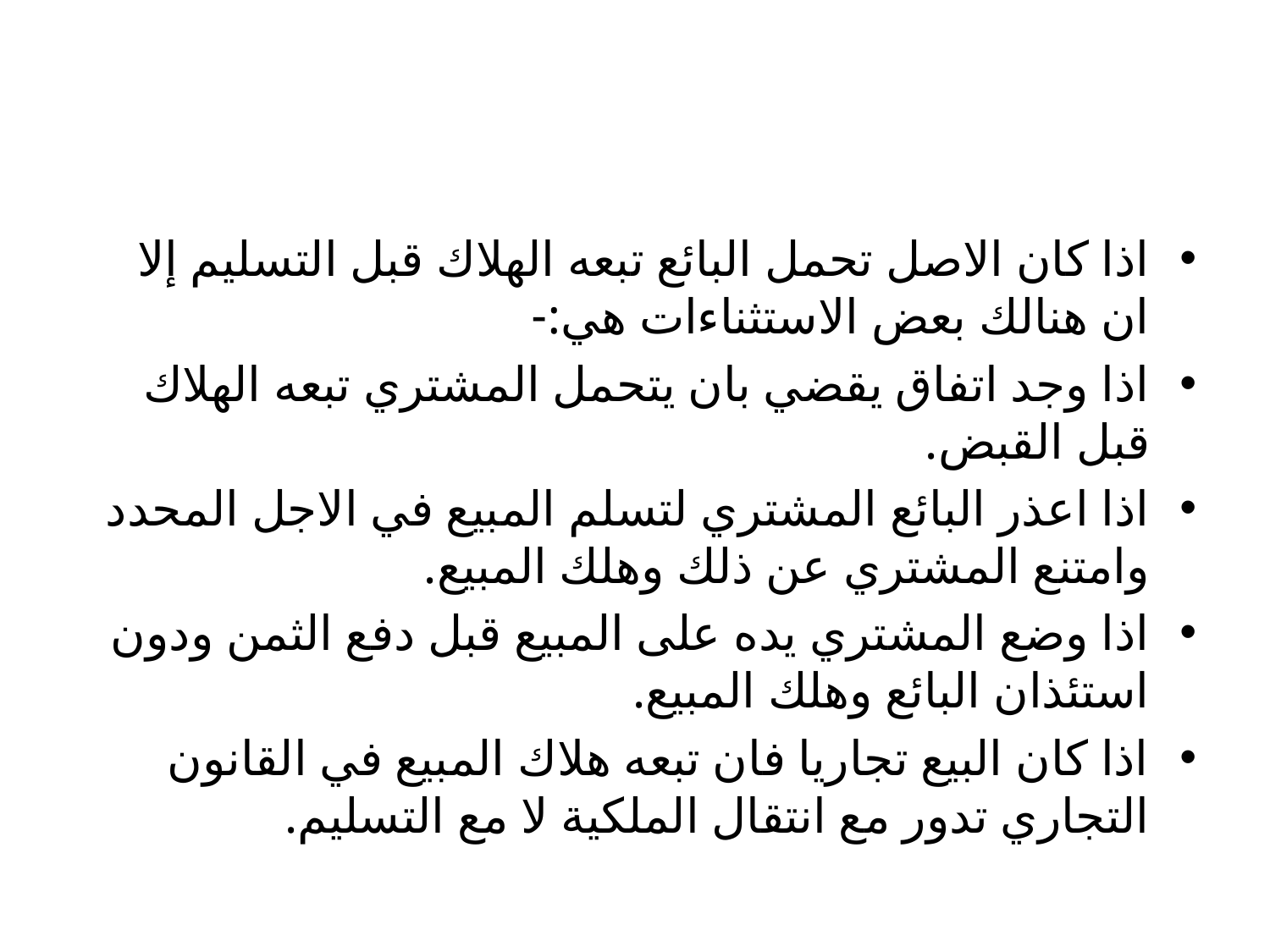

#
اذا كان الاصل تحمل البائع تبعه الهلاك قبل التسليم إلا ان هنالك بعض الاستثناءات هي:-
اذا وجد اتفاق يقضي بان يتحمل المشتري تبعه الهلاك قبل القبض.
اذا اعذر البائع المشتري لتسلم المبيع في الاجل المحدد وامتنع المشتري عن ذلك وهلك المبيع.
اذا وضع المشتري يده على المبيع قبل دفع الثمن ودون استئذان البائع وهلك المبيع.
اذا كان البيع تجاريا فان تبعه هلاك المبيع في القانون التجاري تدور مع انتقال الملكية لا مع التسليم.